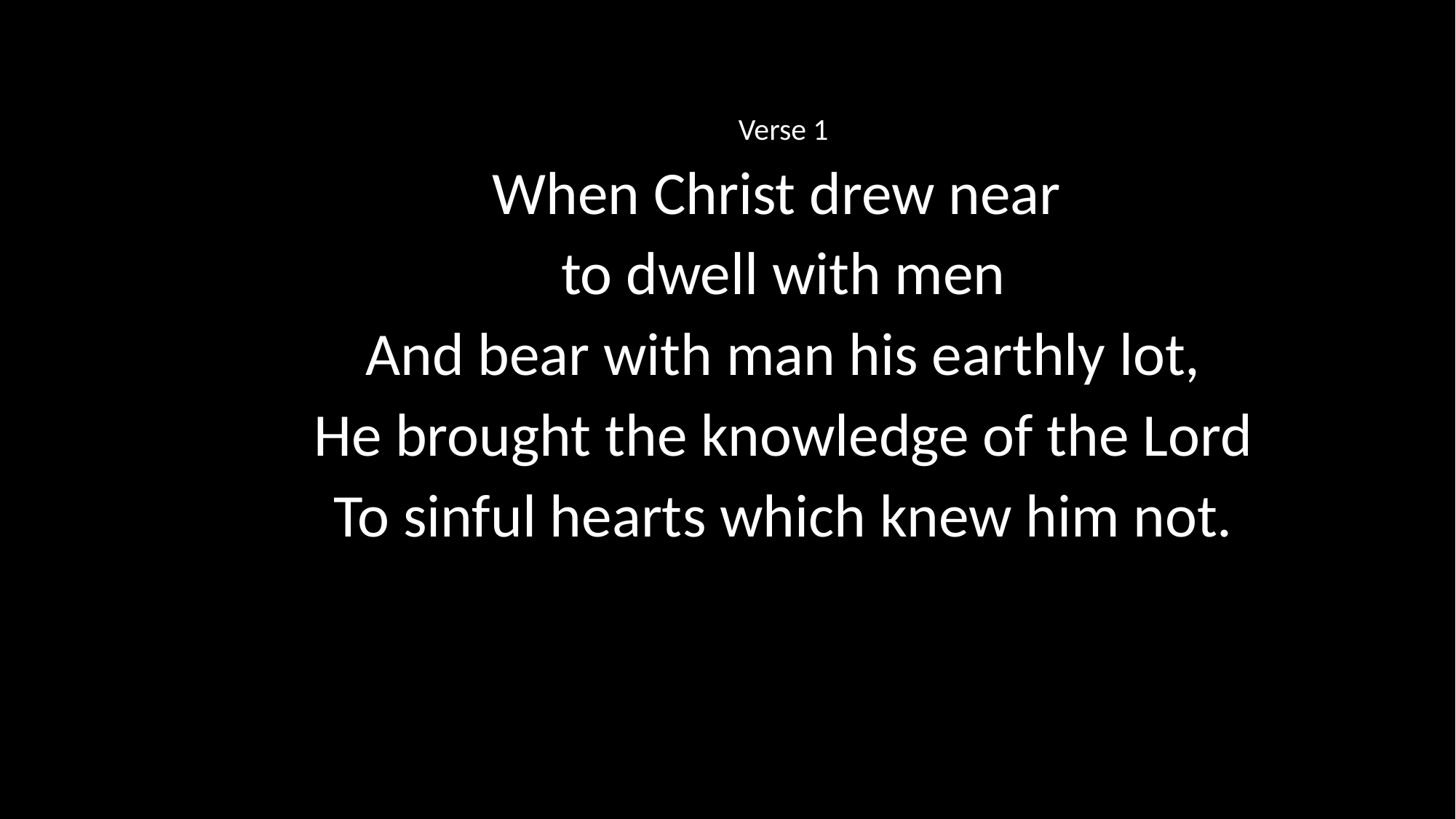

Verse 1
When Christ drew near
to dwell with men
And bear with man his earthly lot,
He brought the knowledge of the Lord
To sinful hearts which knew him not.